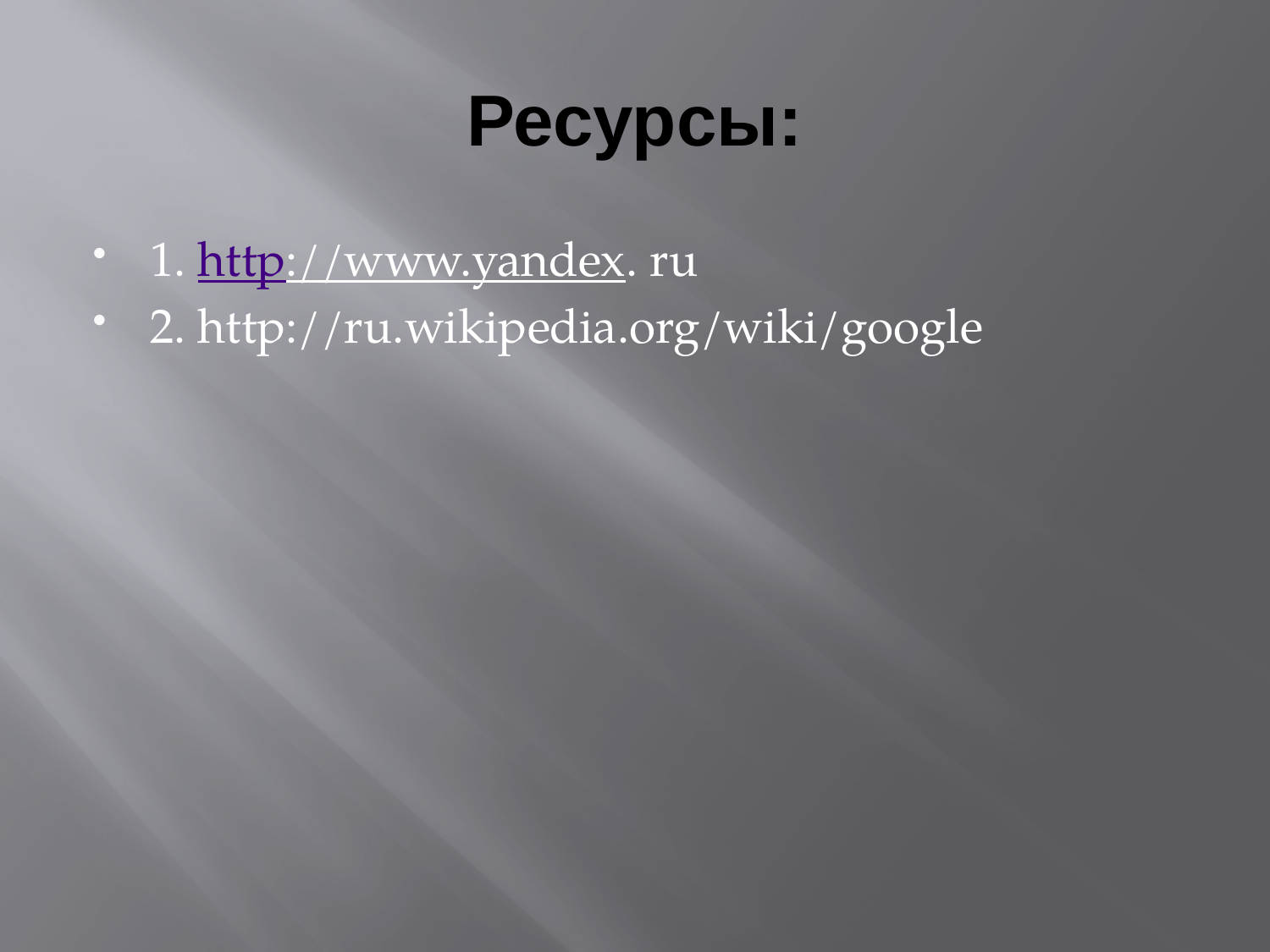

# Ресурсы:
1. http://www.yandex. ru
2. http://ru.wikipedia.org/wiki/google